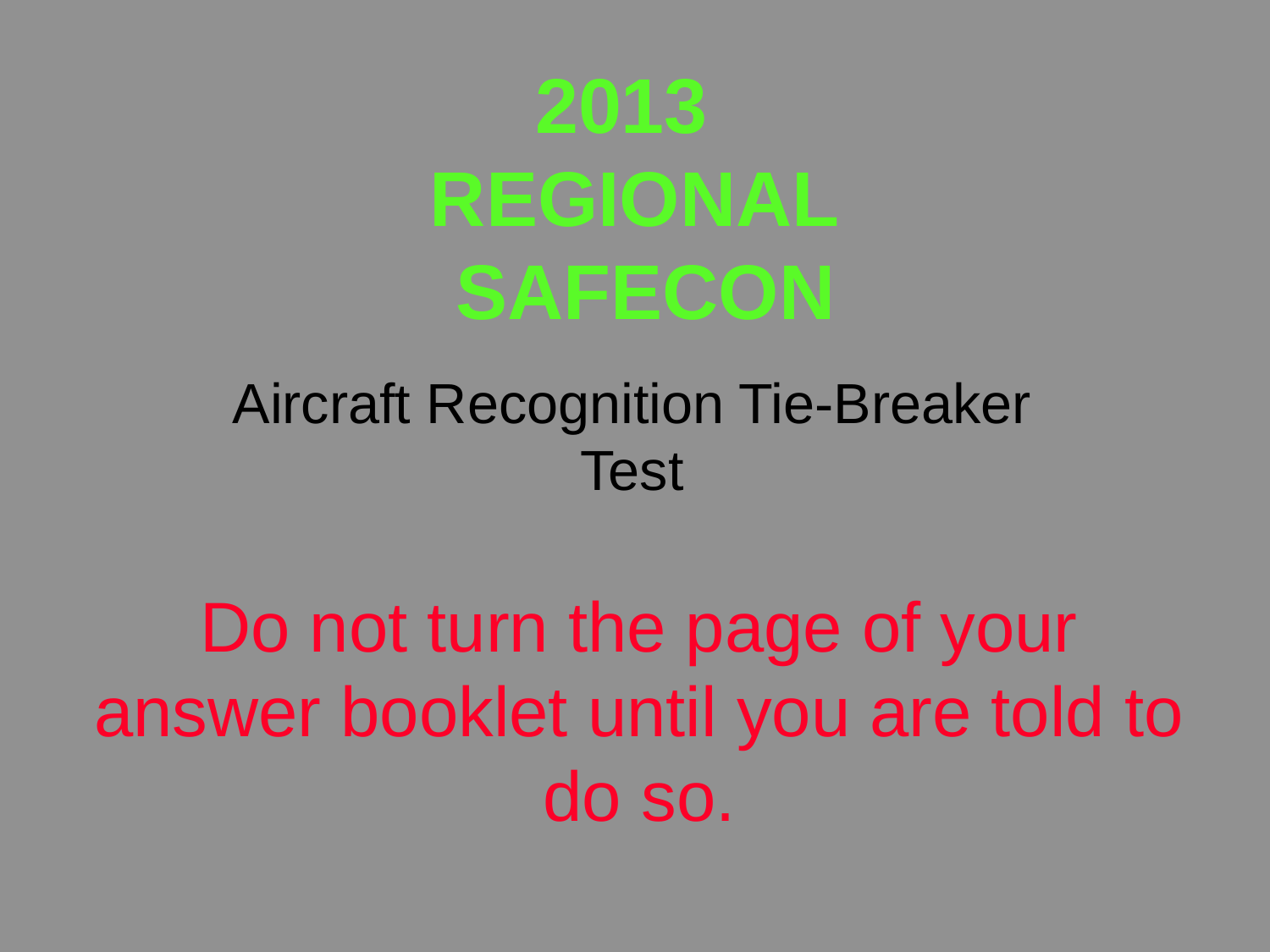

# 2013 REGIONAL SAFECON
Aircraft Recognition Tie-Breaker Test
Do not turn the page of your answer booklet until you are told to do so.